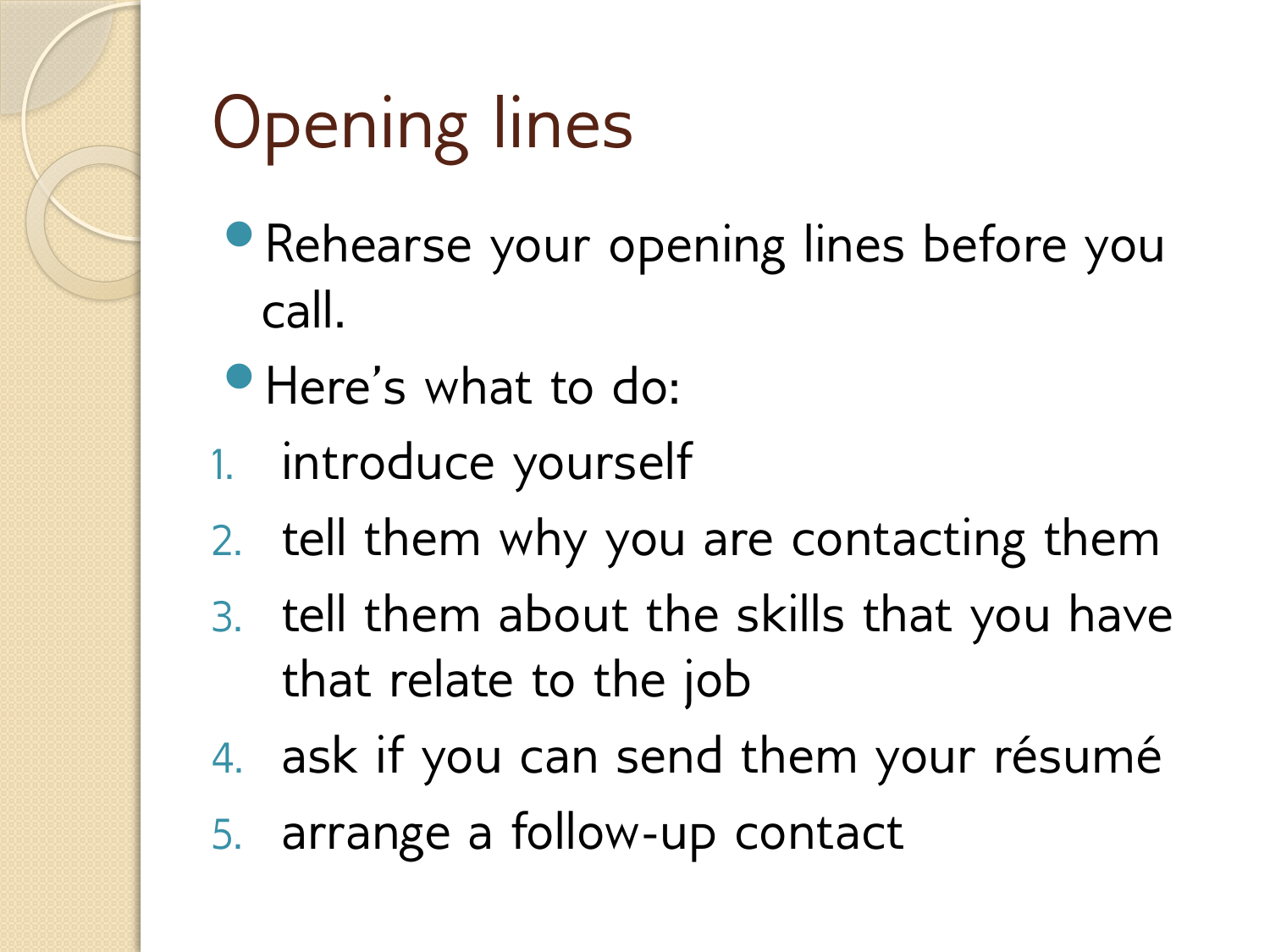

# Opening lines
Rehearse your opening lines before you call.
Here’s what to do:
introduce yourself
tell them why you are contacting them
tell them about the skills that you have that relate to the job
ask if you can send them your résumé
arrange a follow-up contact